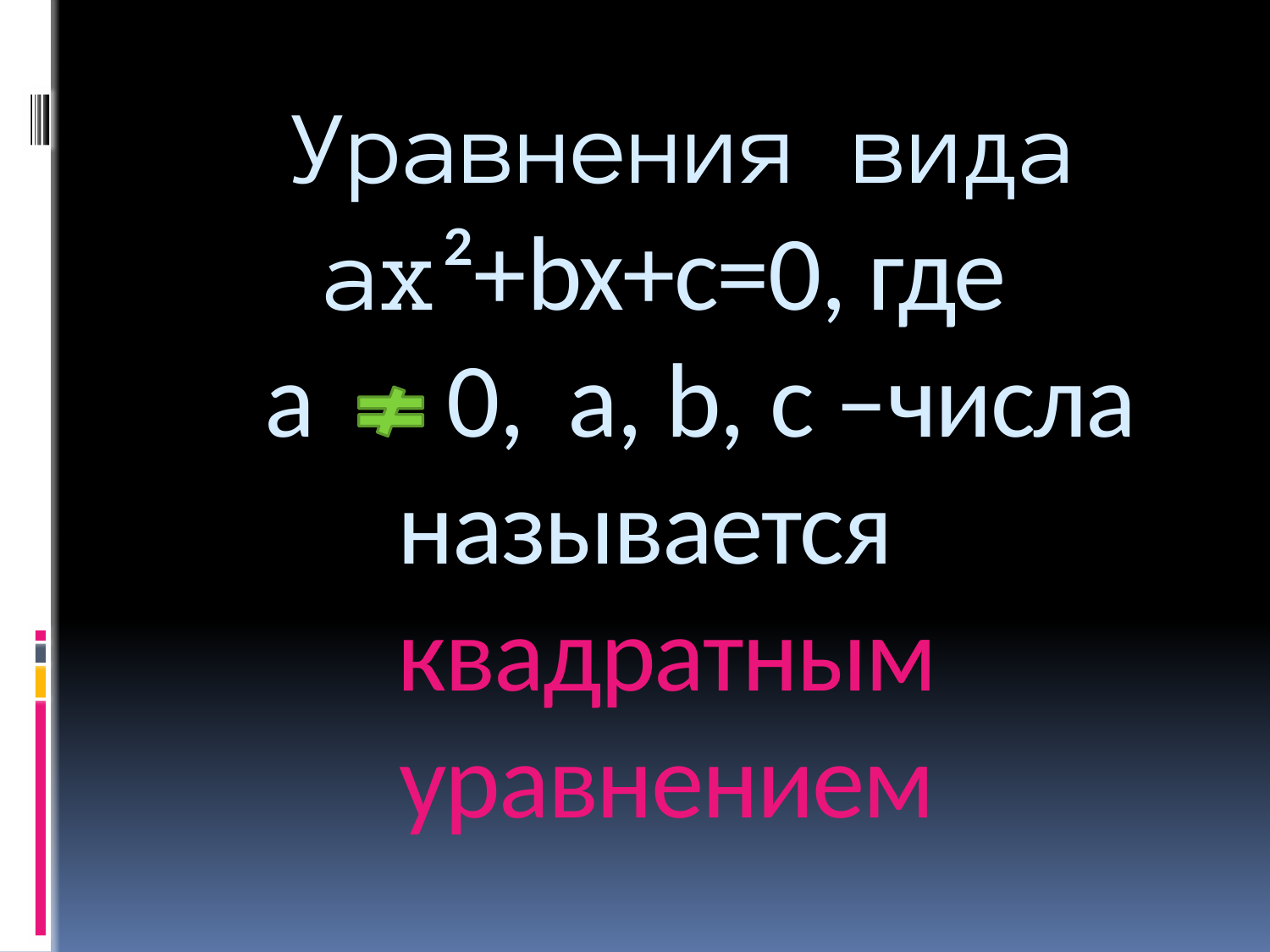

# Уравнения вида ах²+bx+c=0, где а      0,  а, b, c –числа называется   квадратным уравнением